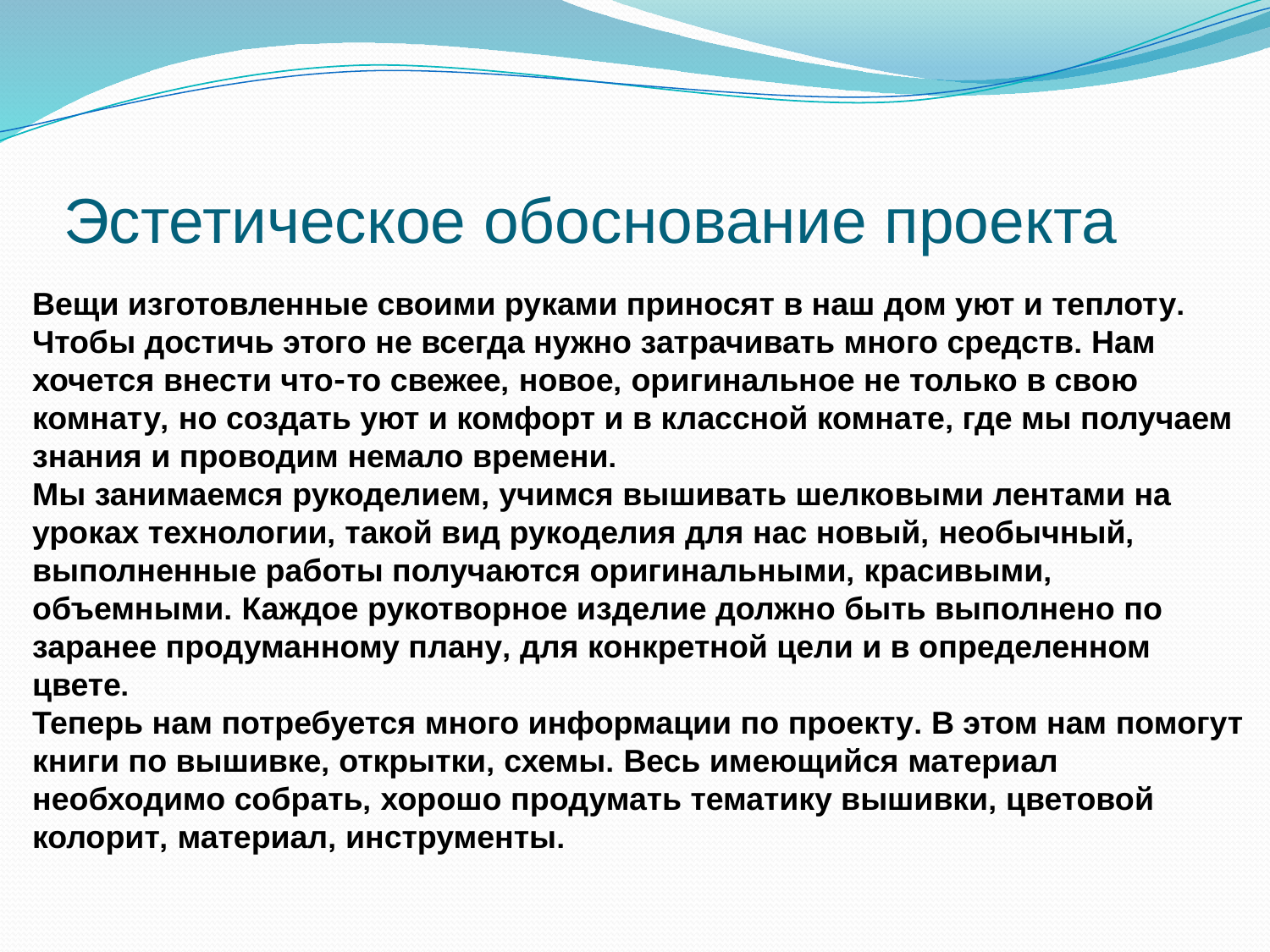

# Эстетическое обоснование проекта

Вещи изготовленные своими руками приносят в наш дом уют и теплоту. Чтобы достичь этого не всегда нужно затрачивать много средств. Нам хочется внести что-то свежее, новое, оригинальное не только в свою комнату, но создать уют и комфорт и в классной комнате, где мы получаем знания и проводим немало времени.
Мы занимаемся рукоделием, учимся вышивать шелковыми лентами на уроках технологии, такой вид рукоделия для нас новый, необычный, выполненные работы получаются оригинальными, красивыми, объемными. Каждое рукотворное изделие должно быть выполнено по заранее продуманному плану, для конкретной цели и в определенном цвете.
Теперь нам потребуется много информации по проекту. В этом нам помогут книги по вышивке, открытки, схемы. Весь имеющийся материал необходимо собрать, хорошо продумать тематику вышивки, цветовой колорит, материал, инструменты.